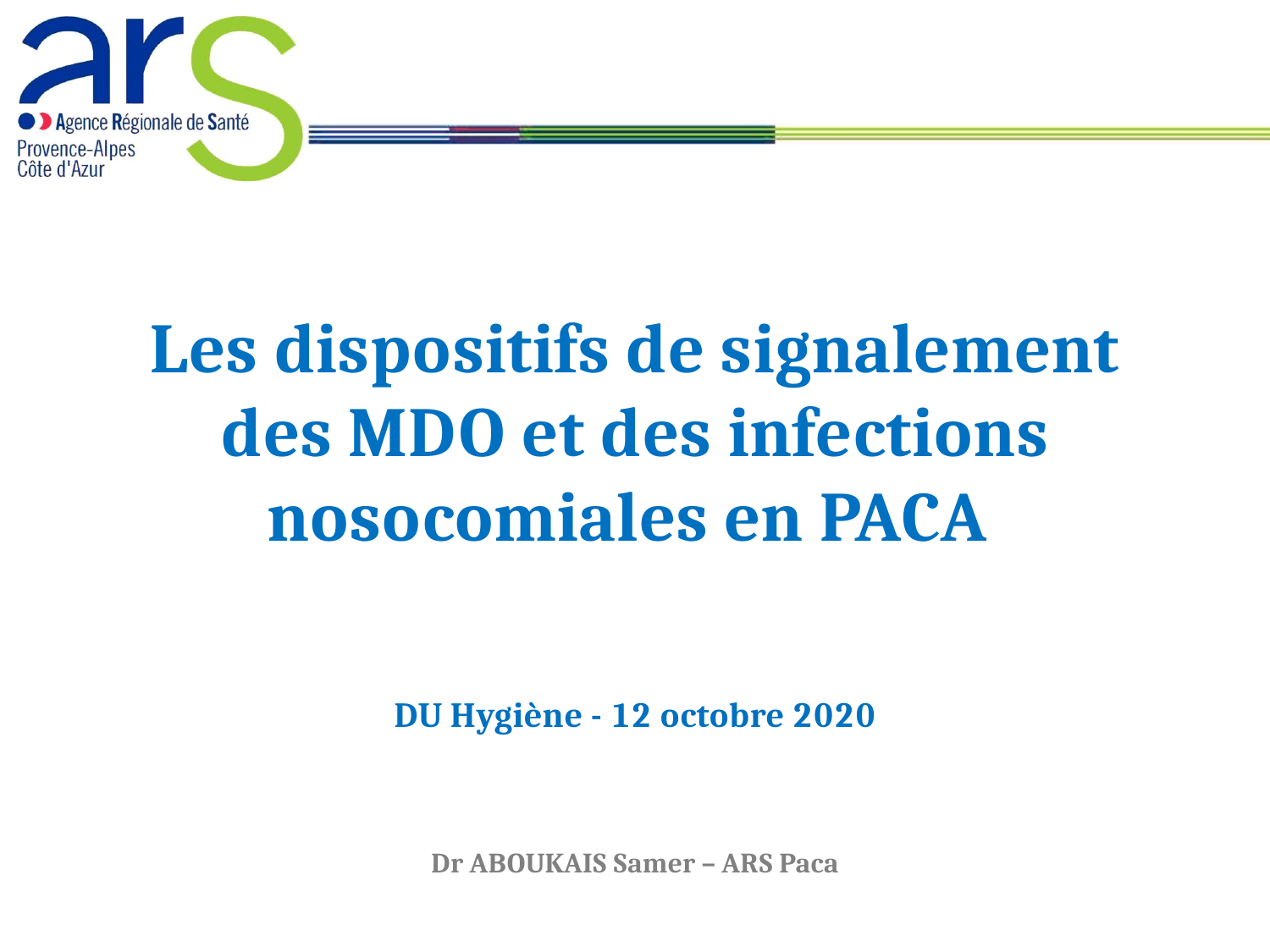

Les dispositifs de signalement
des MDO et des infections nosocomiales en PACA
DU Hygiène - 12 octobre 2020

Dr ABOUKAIS Samer – ARS Paca